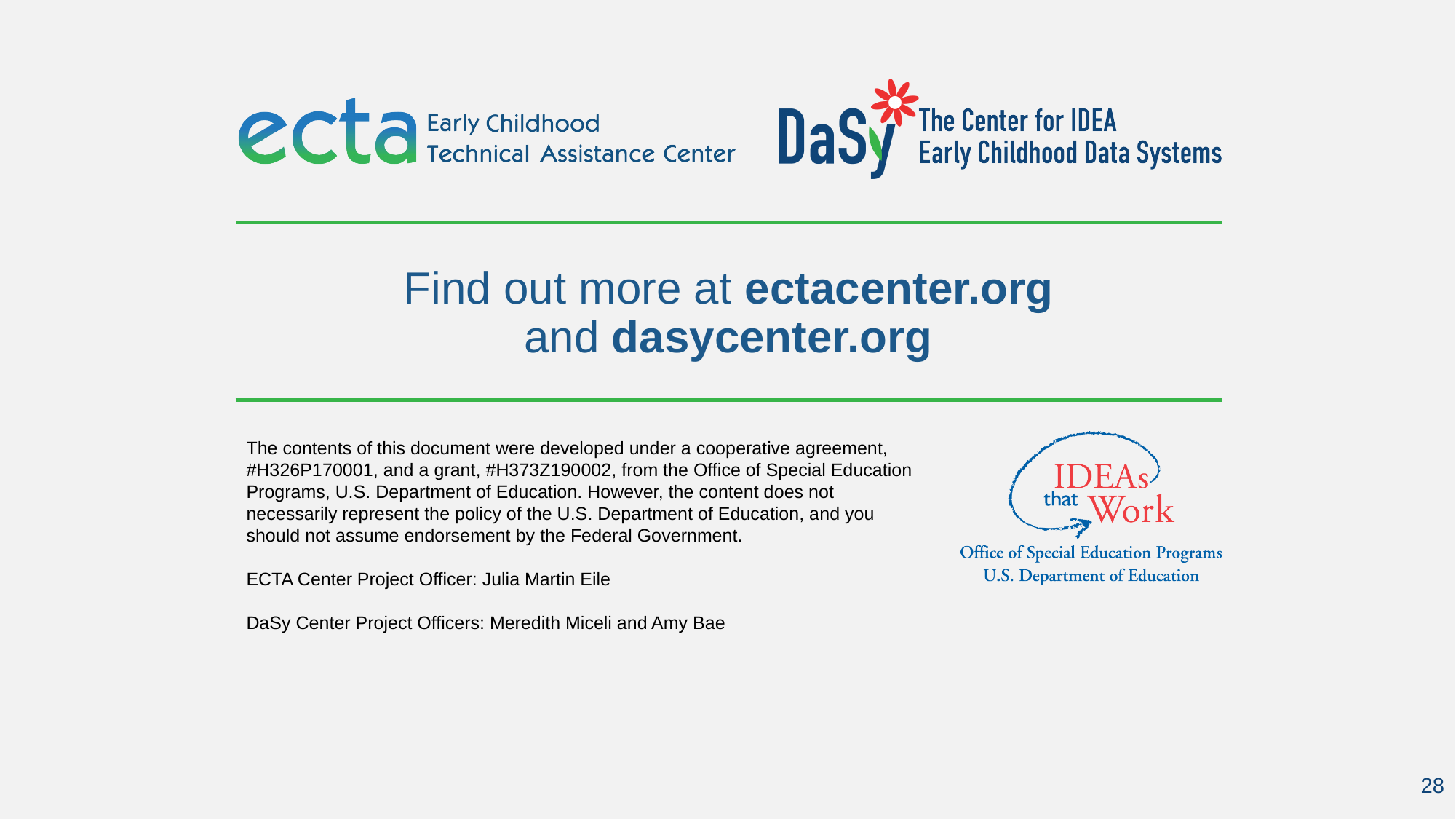

# Find out more at ectacenter.org and dasycenter.org
28